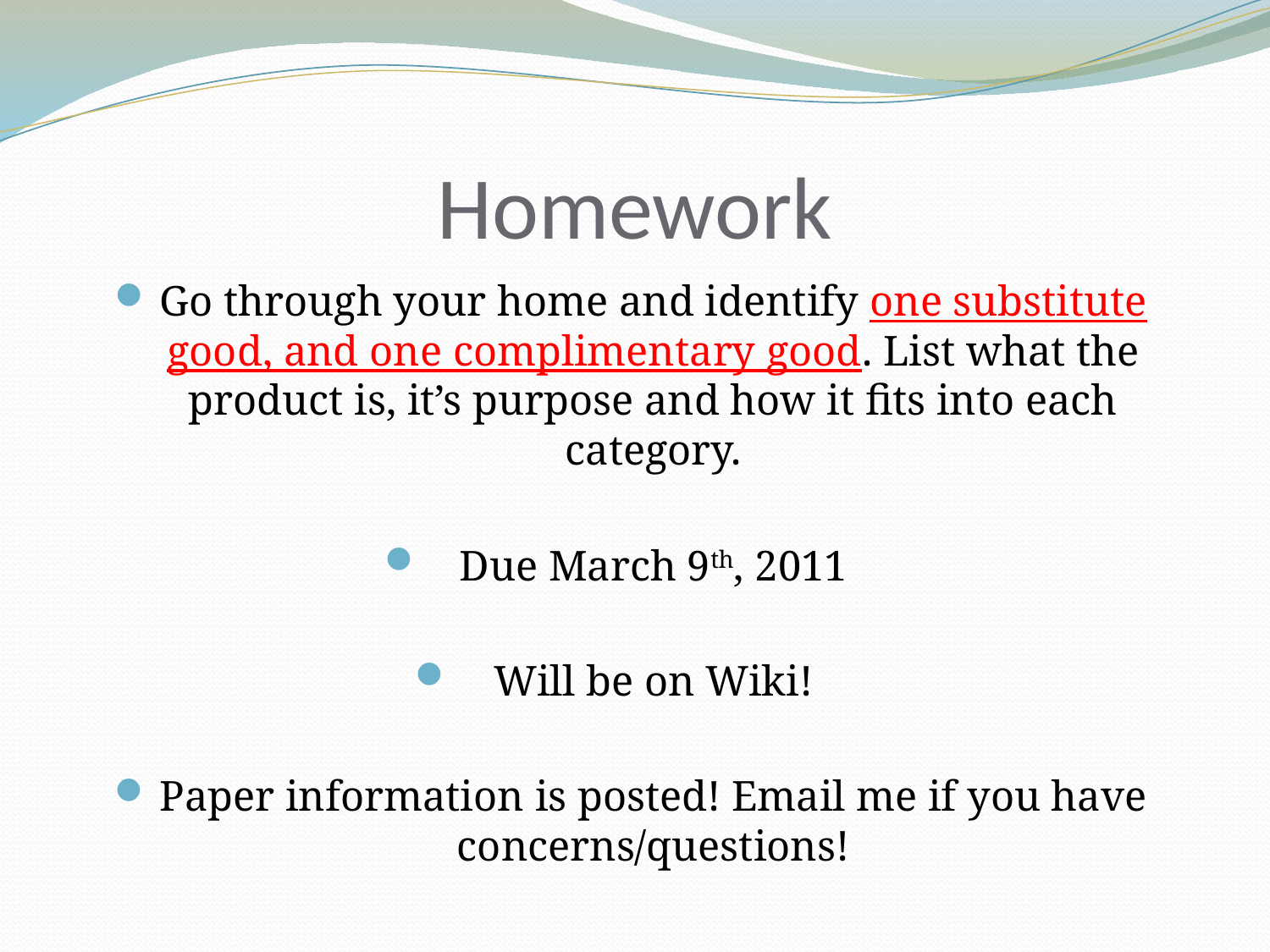

# Homework
Go through your home and identify one substitute good, and one complimentary good. List what the product is, it’s purpose and how it fits into each category.

Due March 9th, 2011

Will be on Wiki!

Paper information is posted! Email me if you have concerns/questions!